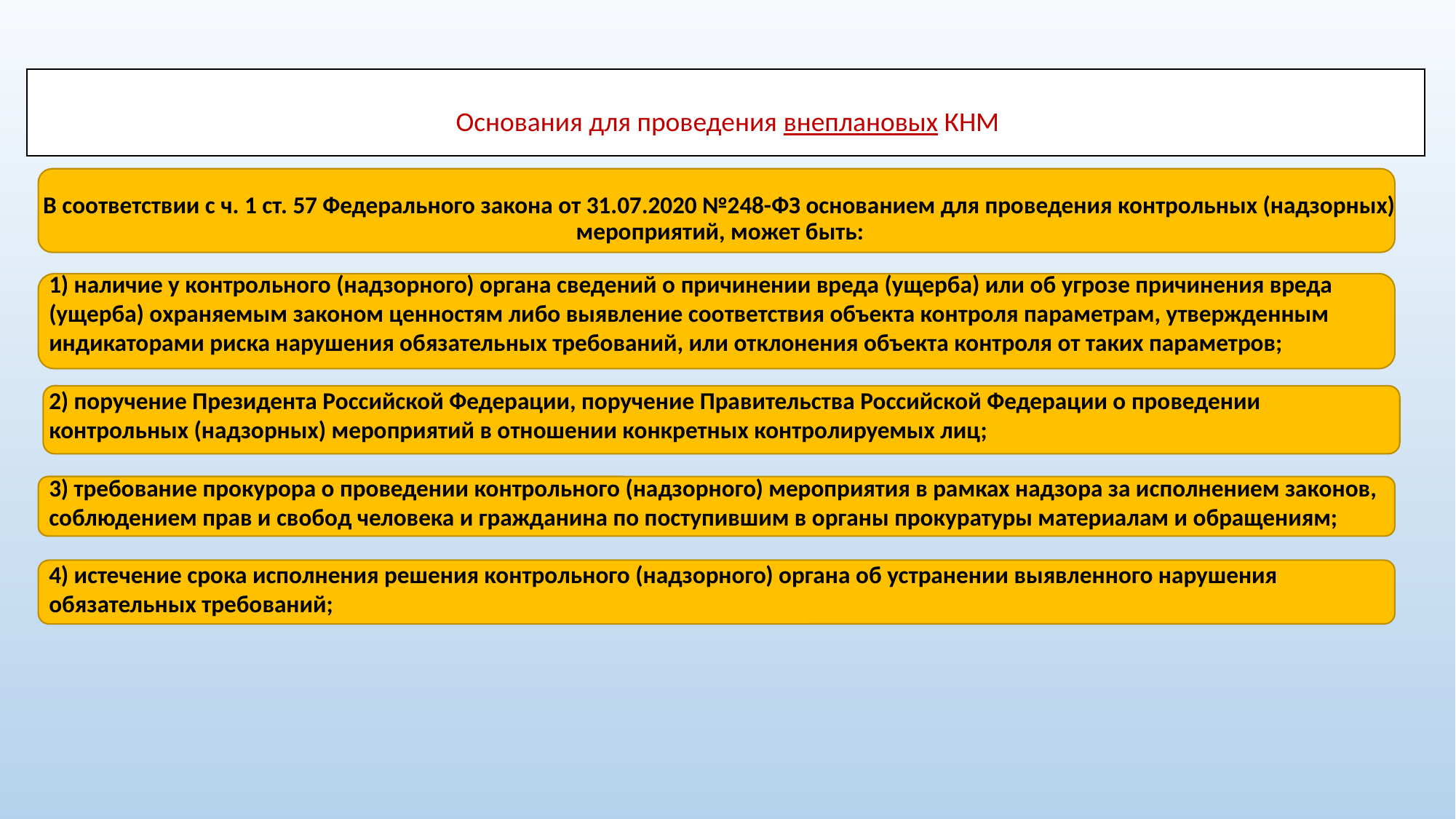

# Основания для проведения внеплановых КНМ

В соответствии с ч. 1 ст. 57 Федерального закона от 31.07.2020 №248-ФЗ основанием для проведения контрольных (надзорных) мероприятий, может быть:
1) наличие у контрольного (надзорного) органа сведений о причинении вреда (ущерба) или об угрозе причинения вреда (ущерба) охраняемым законом ценностям либо выявление соответствия объекта контроля параметрам, утвержденным индикаторами риска нарушения обязательных требований, или отклонения объекта контроля от таких параметров;

2) поручение Президента Российской Федерации, поручение Правительства Российской Федерации о проведении контрольных (надзорных) мероприятий в отношении конкретных контролируемых лиц;

3) требование прокурора о проведении контрольного (надзорного) мероприятия в рамках надзора за исполнением законов, соблюдением прав и свобод человека и гражданина по поступившим в органы прокуратуры материалам и обращениям;

4) истечение срока исполнения решения контрольного (надзорного) органа об устранении выявленного нарушения обязательных требований;